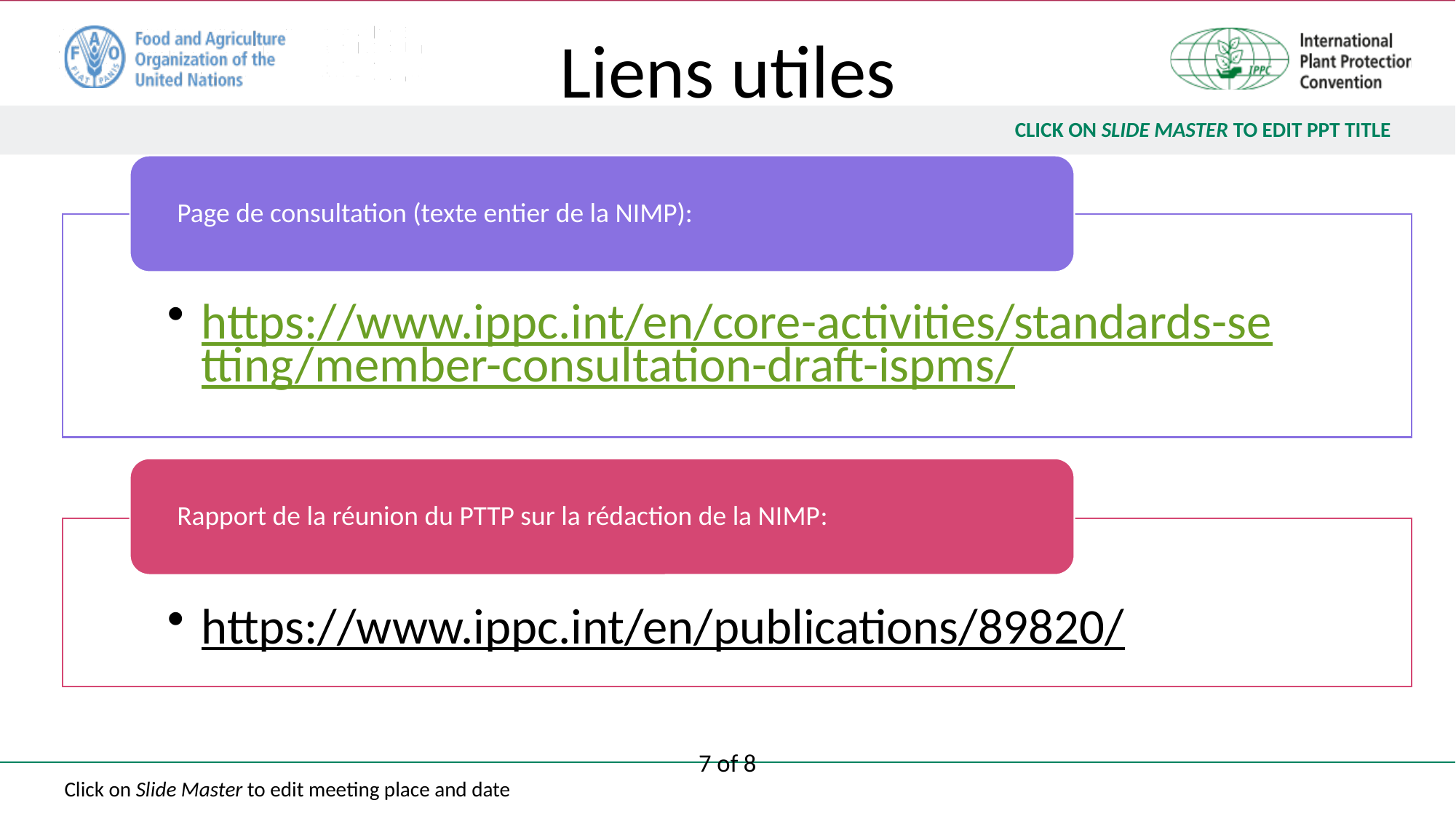

Liens utiles
https://www.ippc.int/en/core-activities/standards-setting/member-consultation-draft-ispms/
Page de consultation (texte entier de la NIMP):
https://www.ippc.int/en/publications/89820/
Rapport de la réunion du PTTP sur la rédaction de la NIMP:
7 of 8